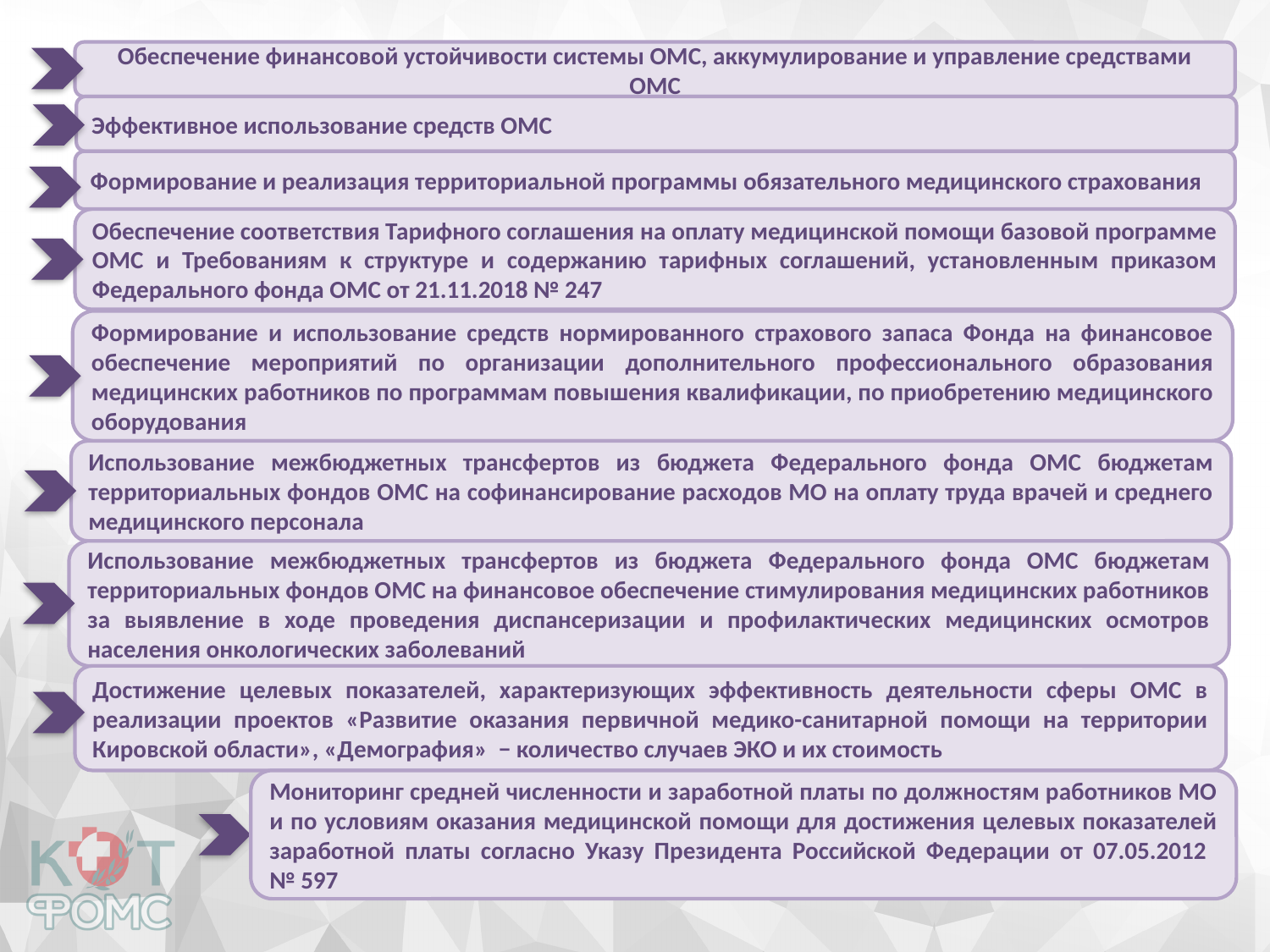

Обеспечение финансовой устойчивости системы ОМС, аккумулирование и управление средствами ОМС

Эффективное использование средств ОМС

Формирование и реализация территориальной программы обязательного медицинского страхования

Обеспечение соответствия Тарифного соглашения на оплату медицинской помощи базовой программе ОМС и Требованиям к структуре и содержанию тарифных соглашений, установленным приказом Федерального фонда ОМС от 21.11.2018 № 247

Формирование и использование средств нормированного страхового запаса Фонда на финансовое обеспечение мероприятий по организации дополнительного профессионального образования медицинских работников по программам повышения квалификации, по приобретению медицинского оборудования

Использование межбюджетных трансфертов из бюджета Федерального фонда ОМС бюджетам территориальных фондов ОМС на софинансирование расходов МО на оплату труда врачей и среднего медицинского персонала

Использование межбюджетных трансфертов из бюджета Федерального фонда ОМС бюджетам территориальных фондов ОМС на финансовое обеспечение стимулирования медицинских работников за выявление в ходе проведения диспансеризации и профилактических медицинских осмотров населения онкологических заболеваний

Достижение целевых показателей, характеризующих эффективность деятельности сферы ОМС в реализации проектов «Развитие оказания первичной медико-санитарной помощи на территории Кировской области», «Демография»  − количество случаев ЭКО и их стоимость

Мониторинг средней численности и заработной платы по должностям работников МО и по условиям оказания медицинской помощи для достижения целевых показателей заработной платы согласно Указу Президента Российской Федерации от 07.05.2012
№ 597